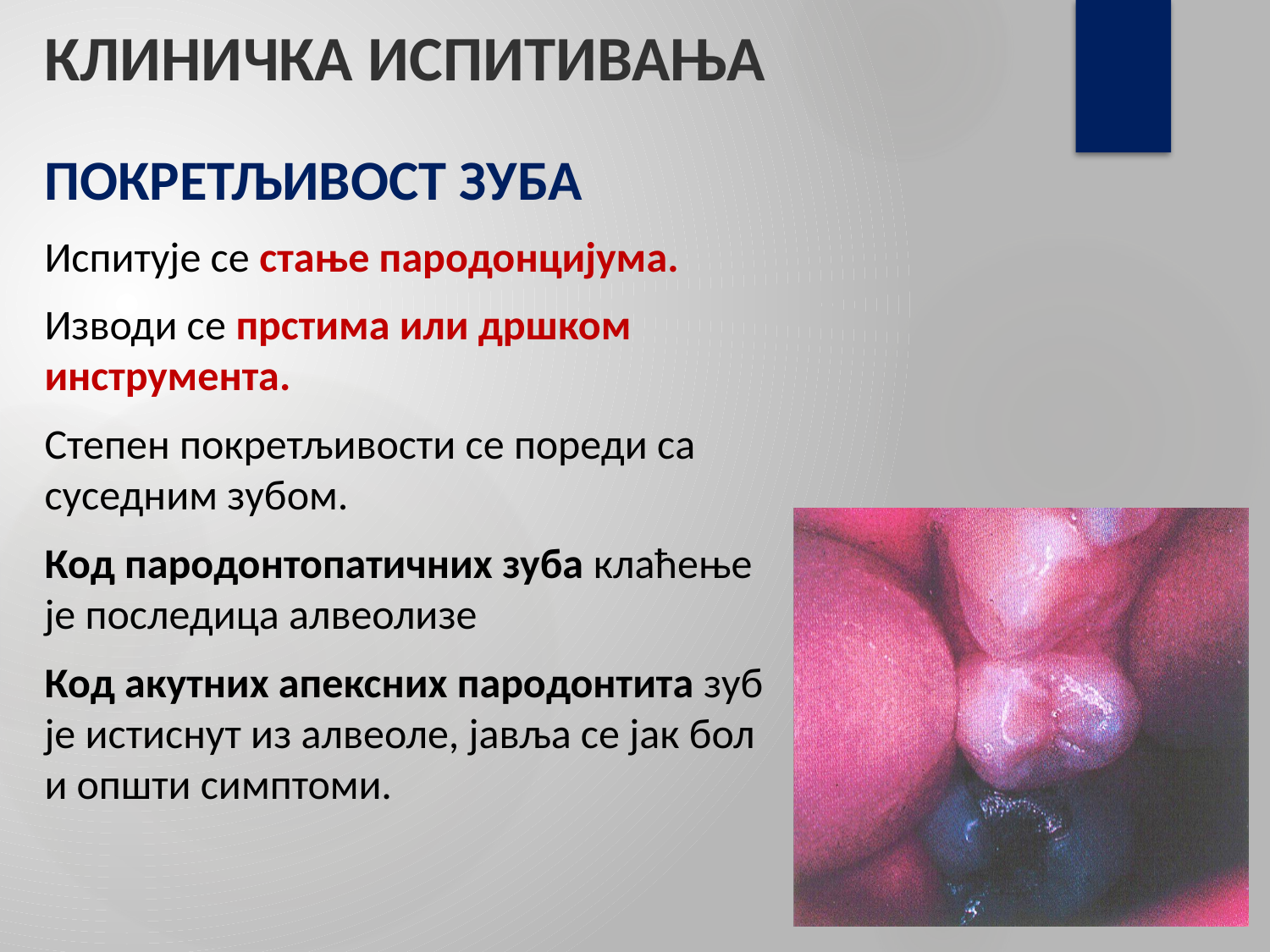

# КЛИНИЧКА ИСПИТИВАЊА
ПОКРЕТЉИВОСТ ЗУБА
Испитује се стање пародонцијума.
Изводи се прстима или дршком инструмента.
Степен покретљивости се пореди са суседним зубом.
Код пародонтопатичних зуба клаћење је последица алвеолизе
Код акутних апексних пародонтита зуб је истиснут из алвеоле, јавља се јак бол и општи симптоми.